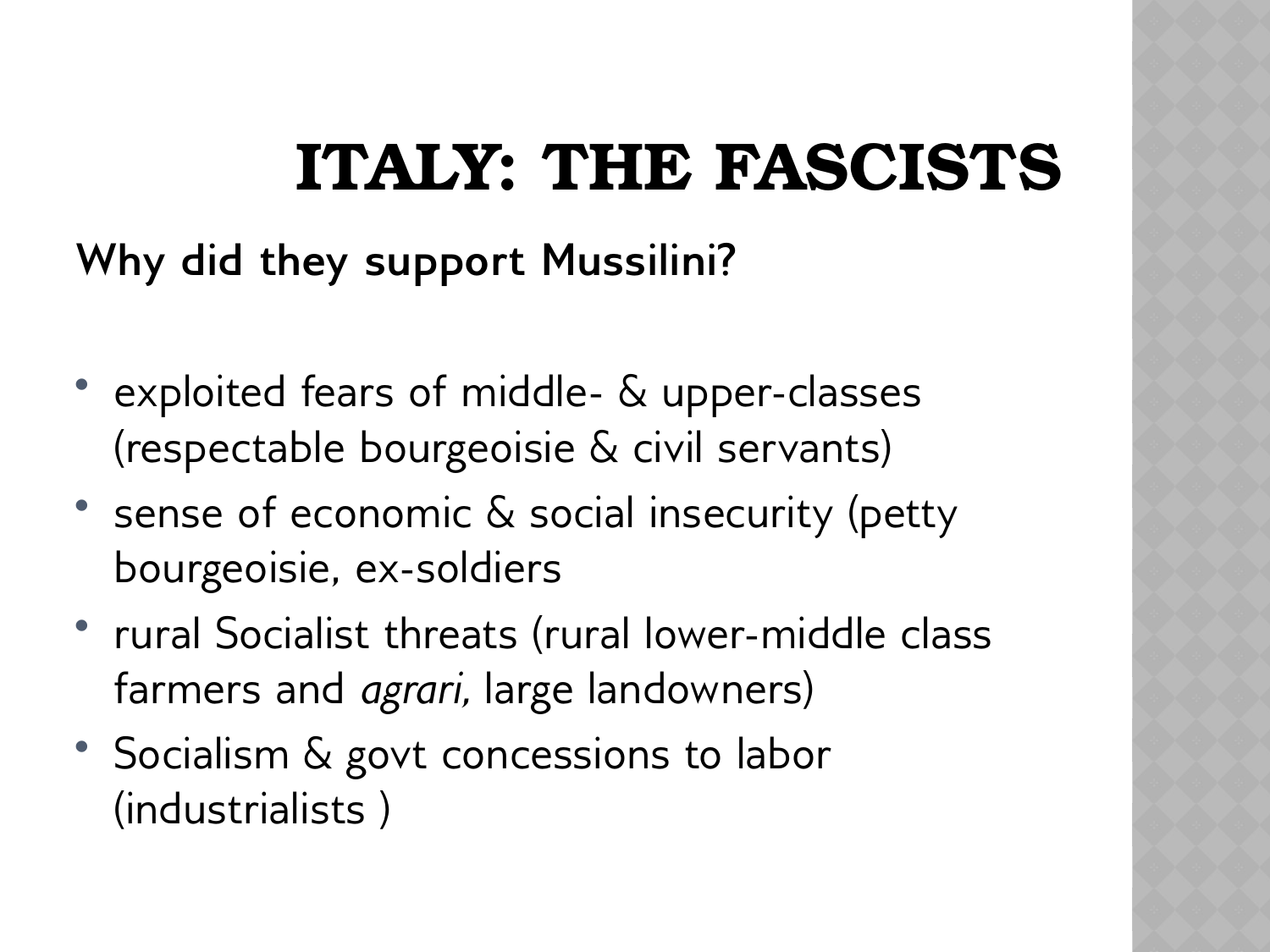

# Italy: the fascists
Why did they support Mussilini?

exploited fears of middle- & upper-classes (respectable bourgeoisie & civil servants)
sense of economic & social insecurity (petty bourgeoisie, ex-soldiers
rural Socialist threats (rural lower-middle class farmers and agrari, large landowners)
Socialism & govt concessions to labor (industrialists )